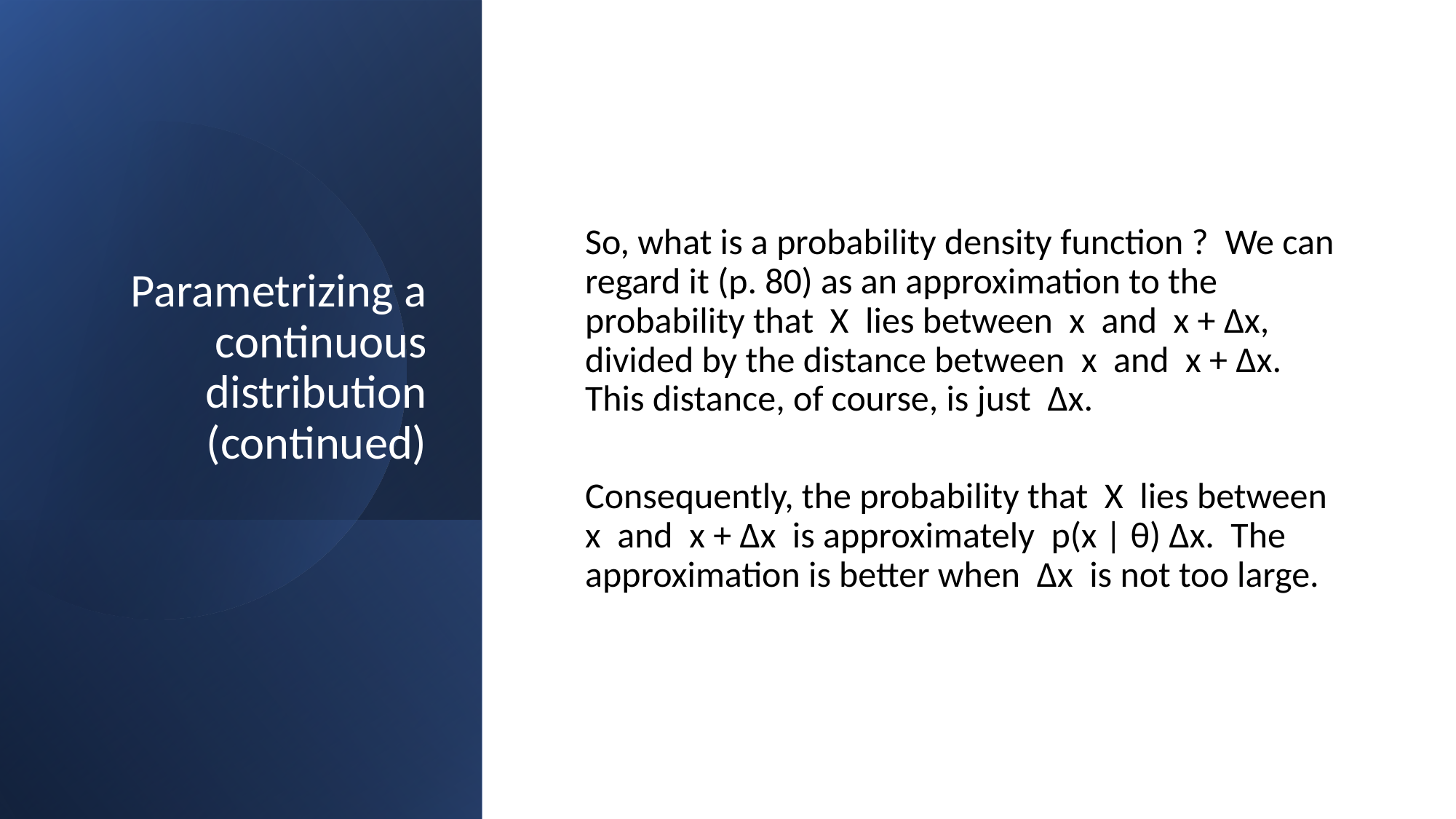

# Parametrizing a continuous distribution (continued)
So, what is a probability density function ?  We can regard it (p. 80) as an approximation to the probability that  X  lies between  x  and  x + Δx,  divided by the distance between  x  and  x + Δx.  This distance, of course, is just  Δx.

Consequently, the probability that  X  lies between  x  and  x + Δx  is approximately  p(x | θ) Δx.  The approximation is better when  Δx  is not too large.